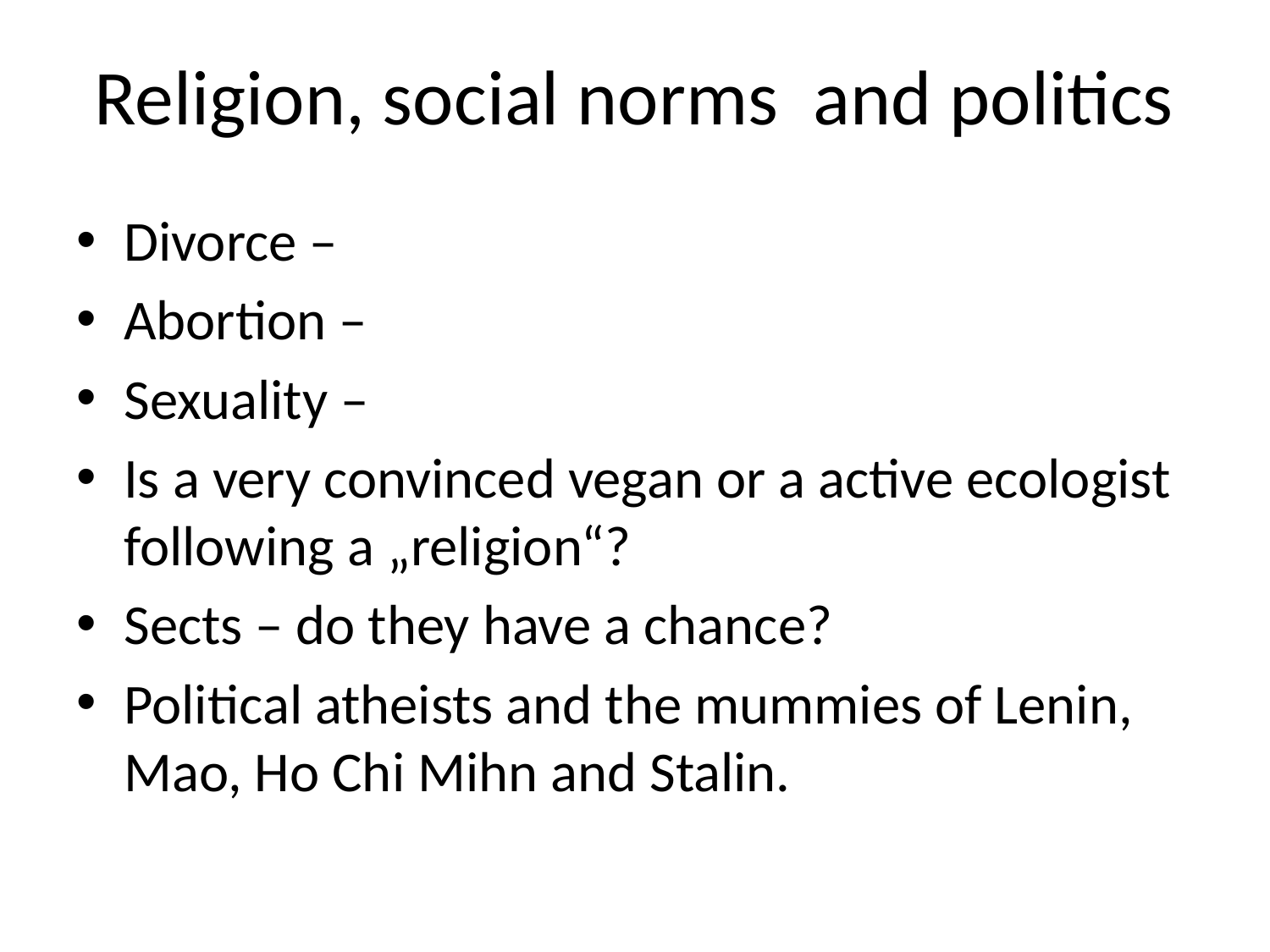

# Religion, social norms  and politics
Divorce –
Abortion –
Sexuality –
Is a very convinced vegan or a active ecologist following a „religion“?
Sects – do they have a chance?
Political atheists and the mummies of Lenin, Mao, Ho Chi Mihn and Stalin.